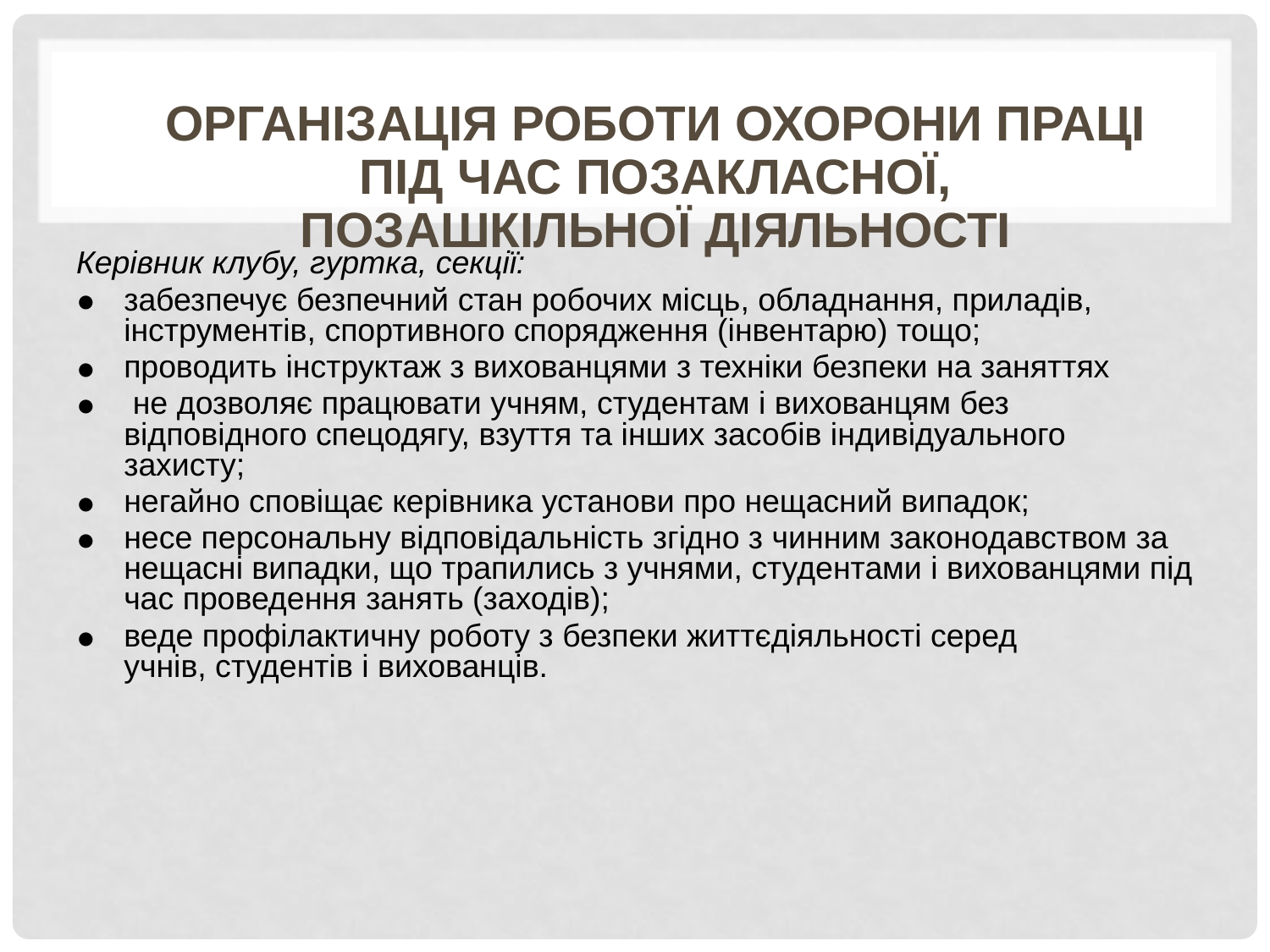

# Організація роботи охорони праці під час позакласної, позашкільної діяльності
Керівник клубу, гуртка, секції:
забезпечує безпечний стан робочих місць, обладнання, приладів, інструментів, спортивного спорядження (інвентарю) тощо;
проводить інструктаж з вихованцями з техніки безпеки на заняттях
 не дозволяє працювати учням, студентам і вихованцям без
відповідного спецодягу, взуття та інших засобів індивідуального захисту;
негайно сповіщає керівника установи про нещасний випадок;
несе персональну відповідальність згідно з чинним законодавством за нещасні випадки, що трапились з учнями, студентами і вихованцями під час проведення занять (заходів);
веде профілактичну роботу з безпеки життєдіяльності серед
учнів, студентів і вихованців.